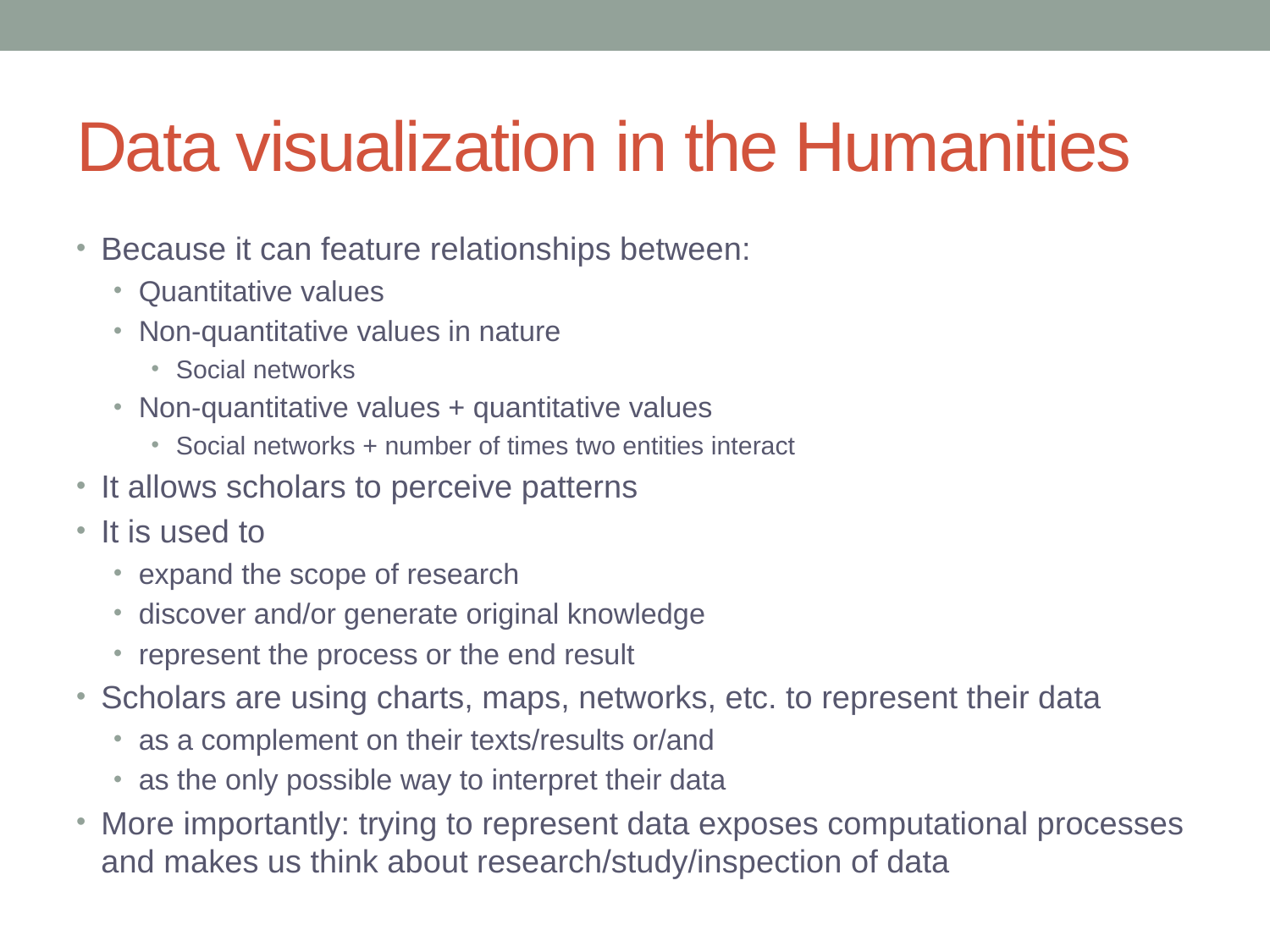

# Data visualization in the Humanities
Because it can feature relationships between:
Quantitative values
Non-quantitative values in nature
Social networks
Non-quantitative values + quantitative values
Social networks + number of times two entities interact
It allows scholars to perceive patterns
It is used to
expand the scope of research
discover and/or generate original knowledge
represent the process or the end result
Scholars are using charts, maps, networks, etc. to represent their data
as a complement on their texts/results or/and
as the only possible way to interpret their data
More importantly: trying to represent data exposes computational processes and makes us think about research/study/inspection of data